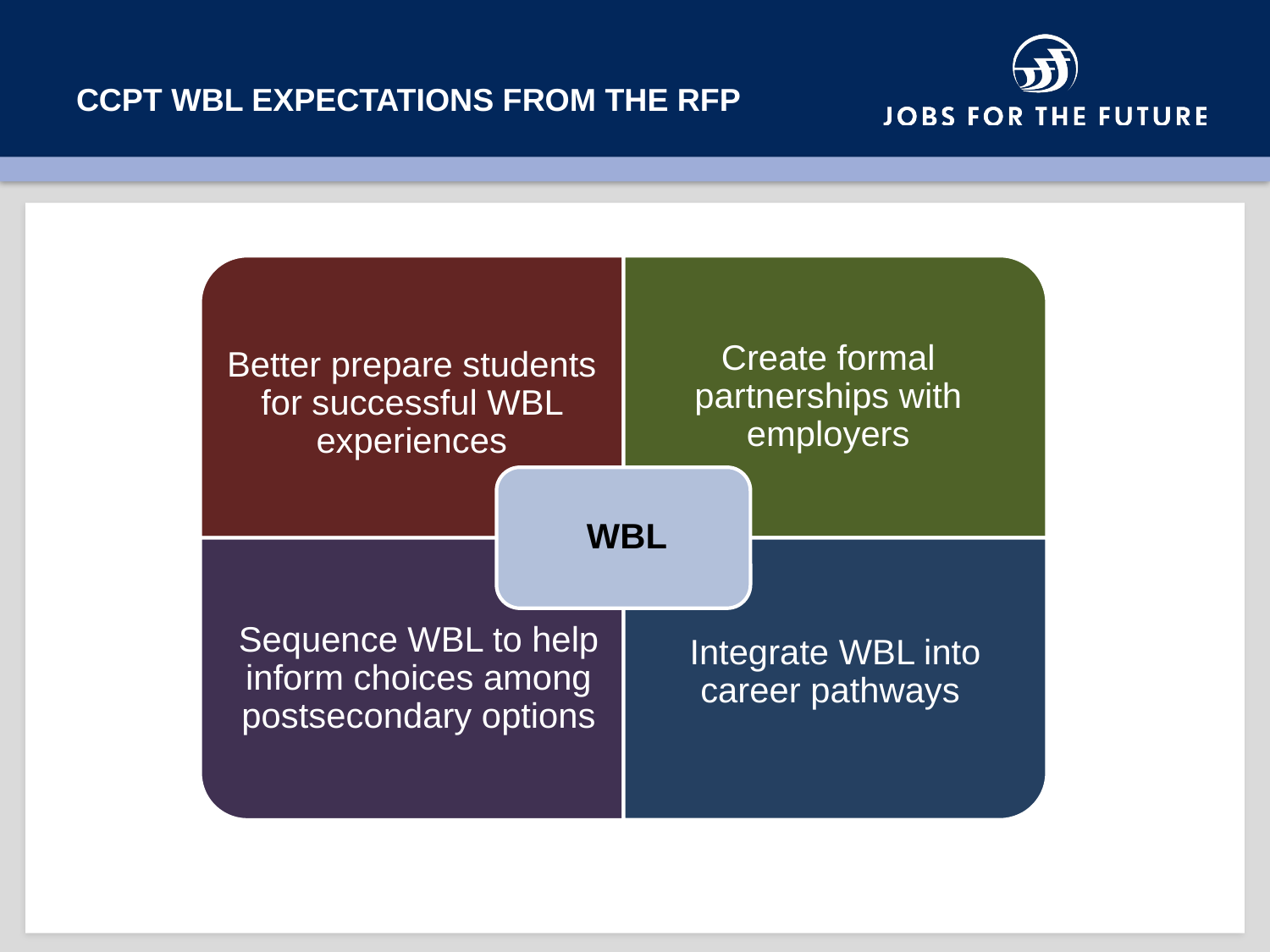

# CCPT WBL expectations from the rfp
Better prepare students for successful WBL experiences
Create formal partnerships with employers
Sequence WBL to help inform choices among postsecondary options
Integrate WBL into career pathways
WBL